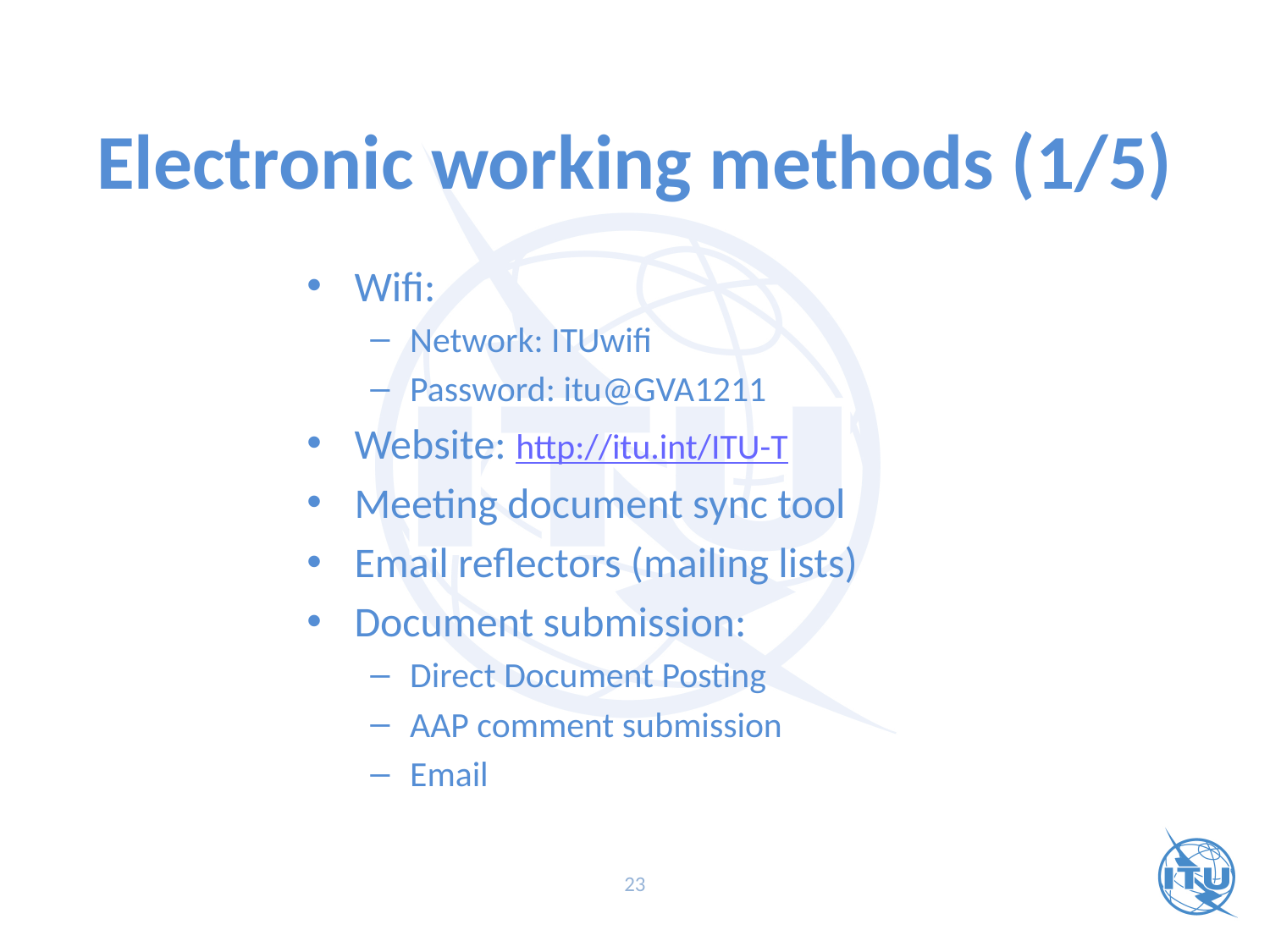

# Electronic working methods (1/5)
Wifi:
Network: ITUwifi
Password: itu@GVA1211
Website: http://itu.int/ITU-T
Meeting document sync tool
Email reflectors (mailing lists)
Document submission:
Direct Document Posting
AAP comment submission
Email
23